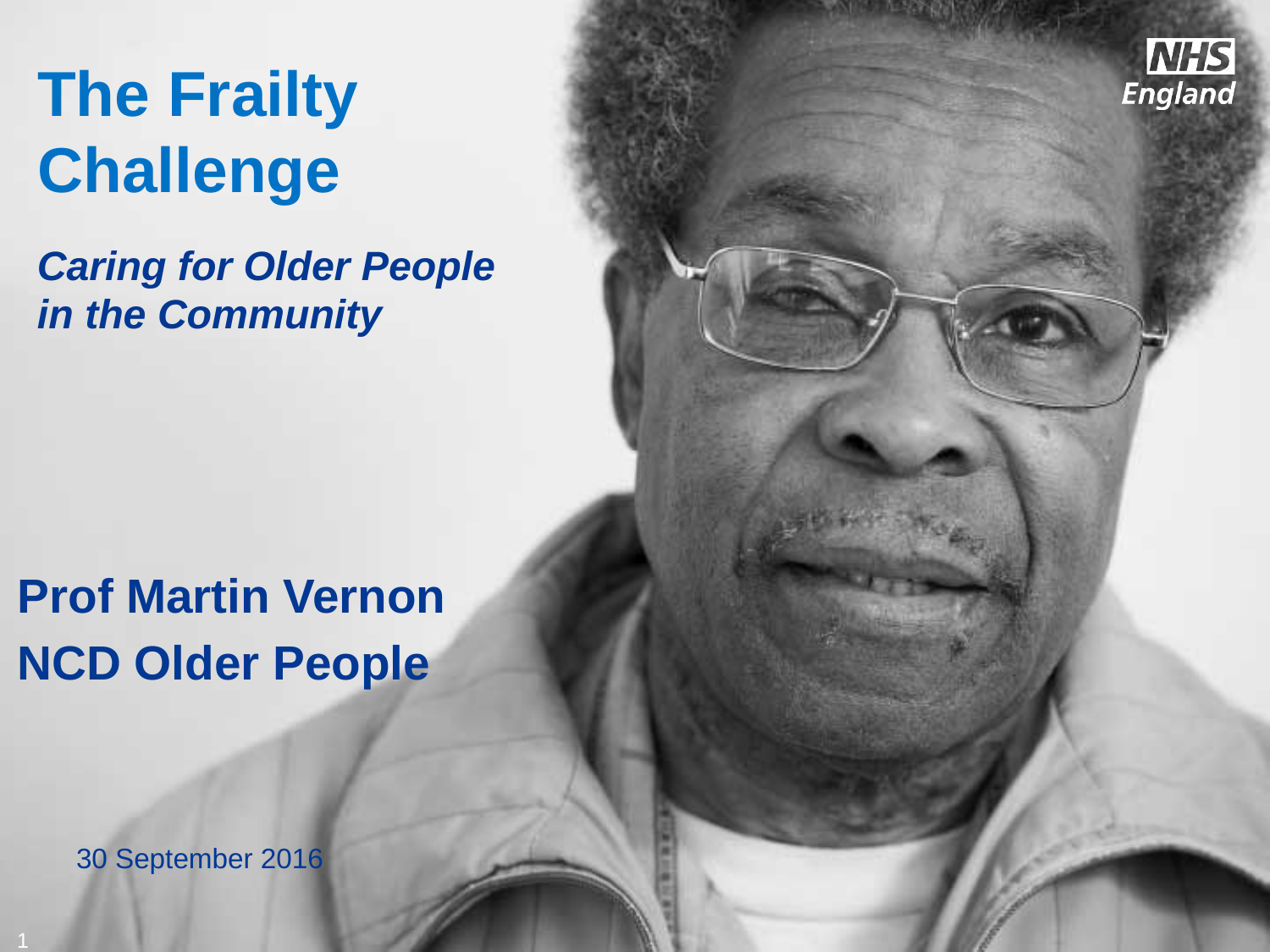

# The Frailty Challenge
Caring for Older People in the Community
Prof Martin Vernon
NCD Older People
30 September 2016
1